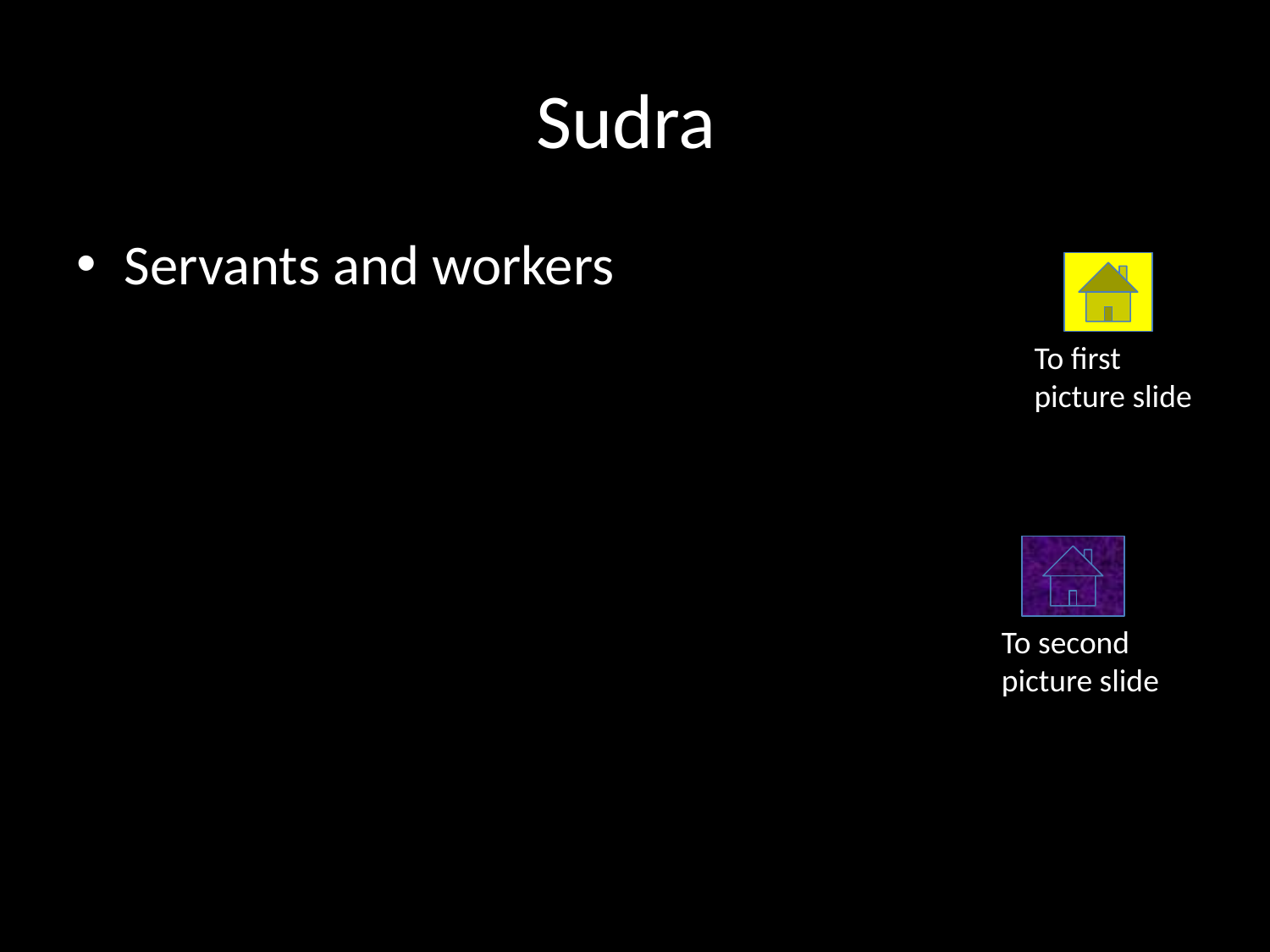

# Sudra
Servants and workers

To first picture slide

To second picture slide